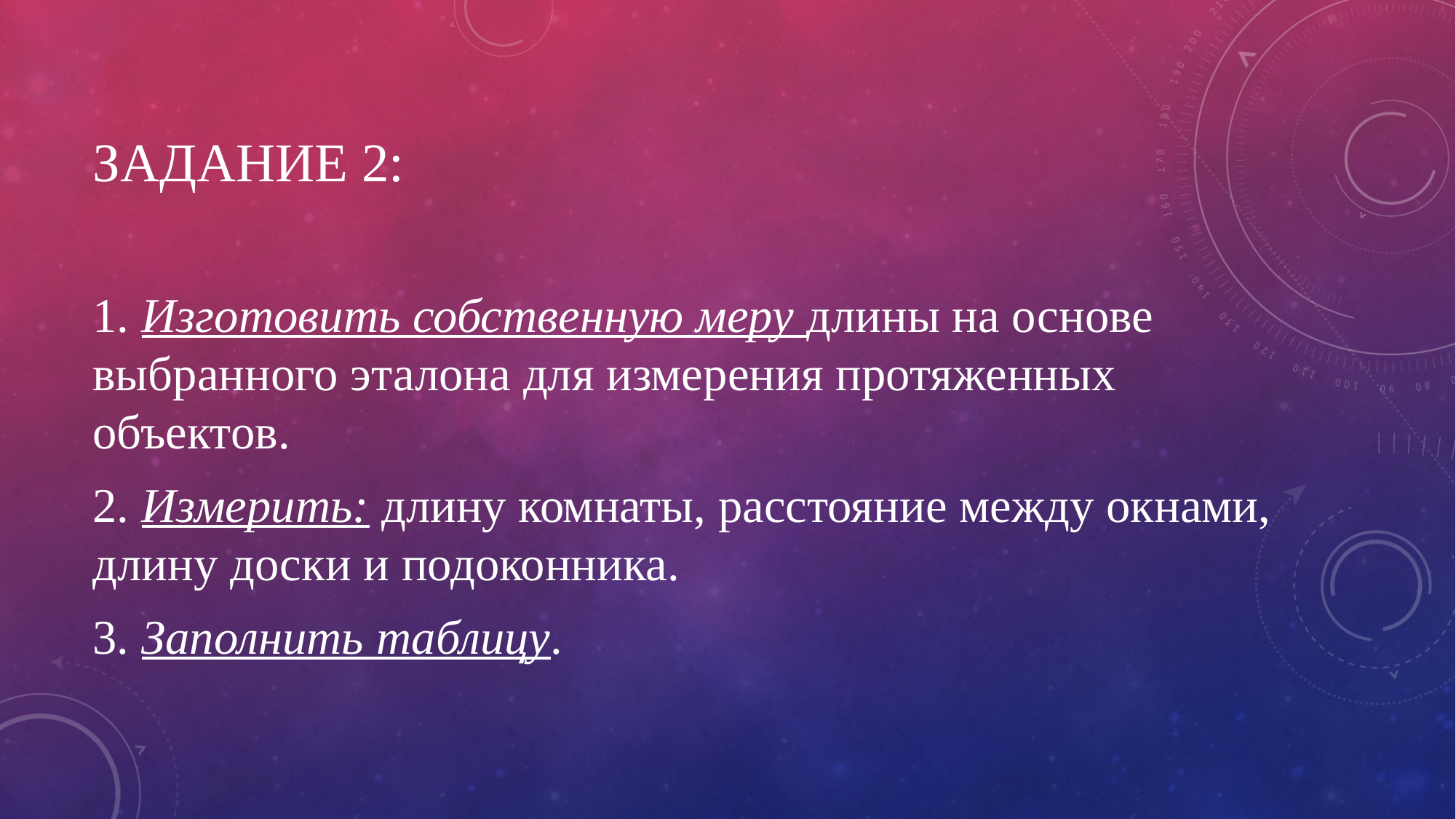

# Задание 2:
1. Изготовить собственную меру длины на основе выбранного эталона для измерения протяженных объектов.
2. Измерить: длину комнаты, расстояние между окнами, длину доски и подоконника.
3. Заполнить таблицу.